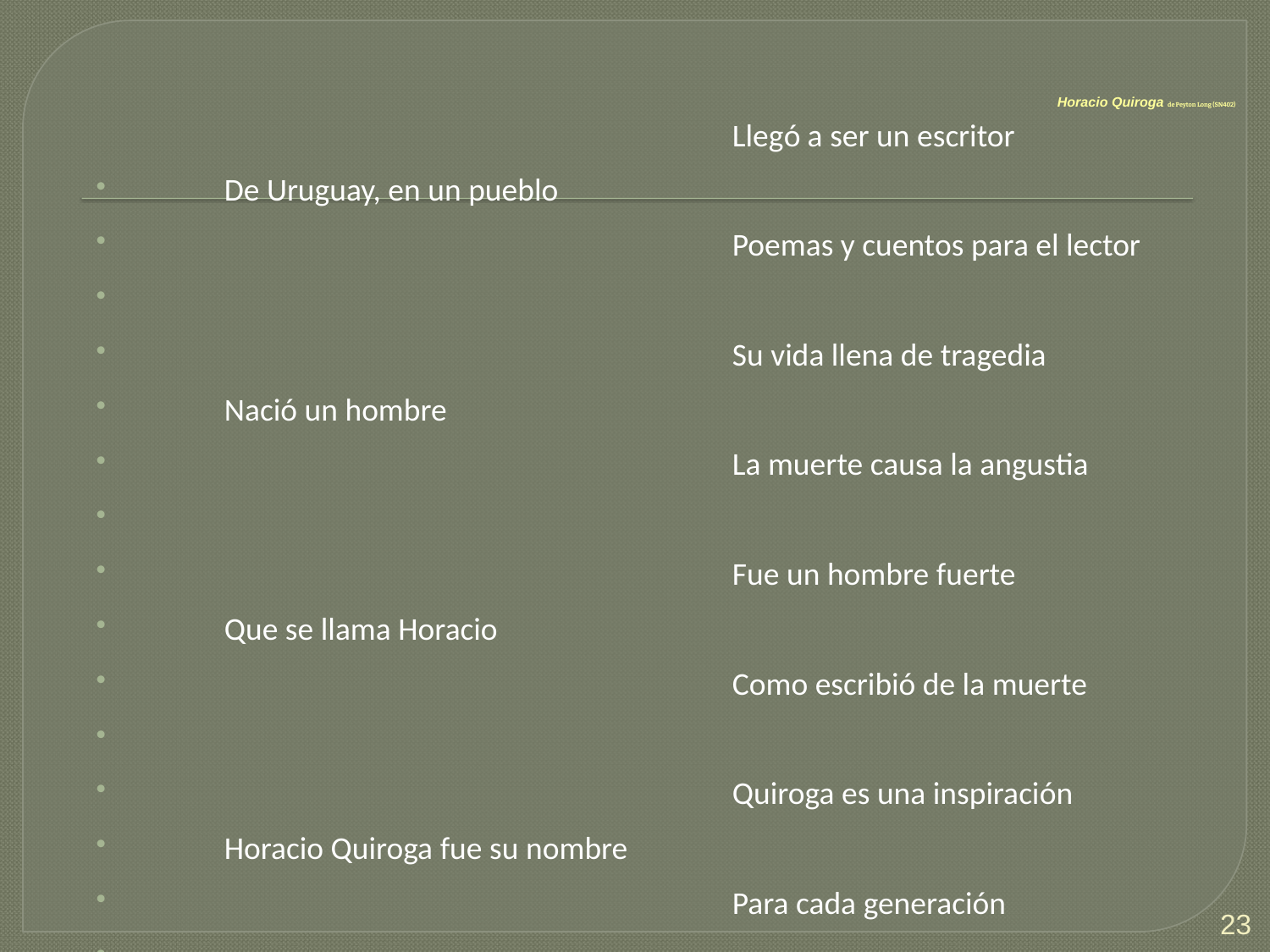

# Horacio Quiroga de Peyton Long (SN402)
					Llegó a ser un escritor
	De Uruguay, en un pueblo
					Poemas y cuentos para el lector

					Su vida llena de tragedia
	Nació un hombre
					La muerte causa la angustia

					Fue un hombre fuerte
	Que se llama Horacio
					Como escribió de la muerte

					Quiroga es una inspiración
	Horacio Quiroga fue su nombre
					Para cada generación

23